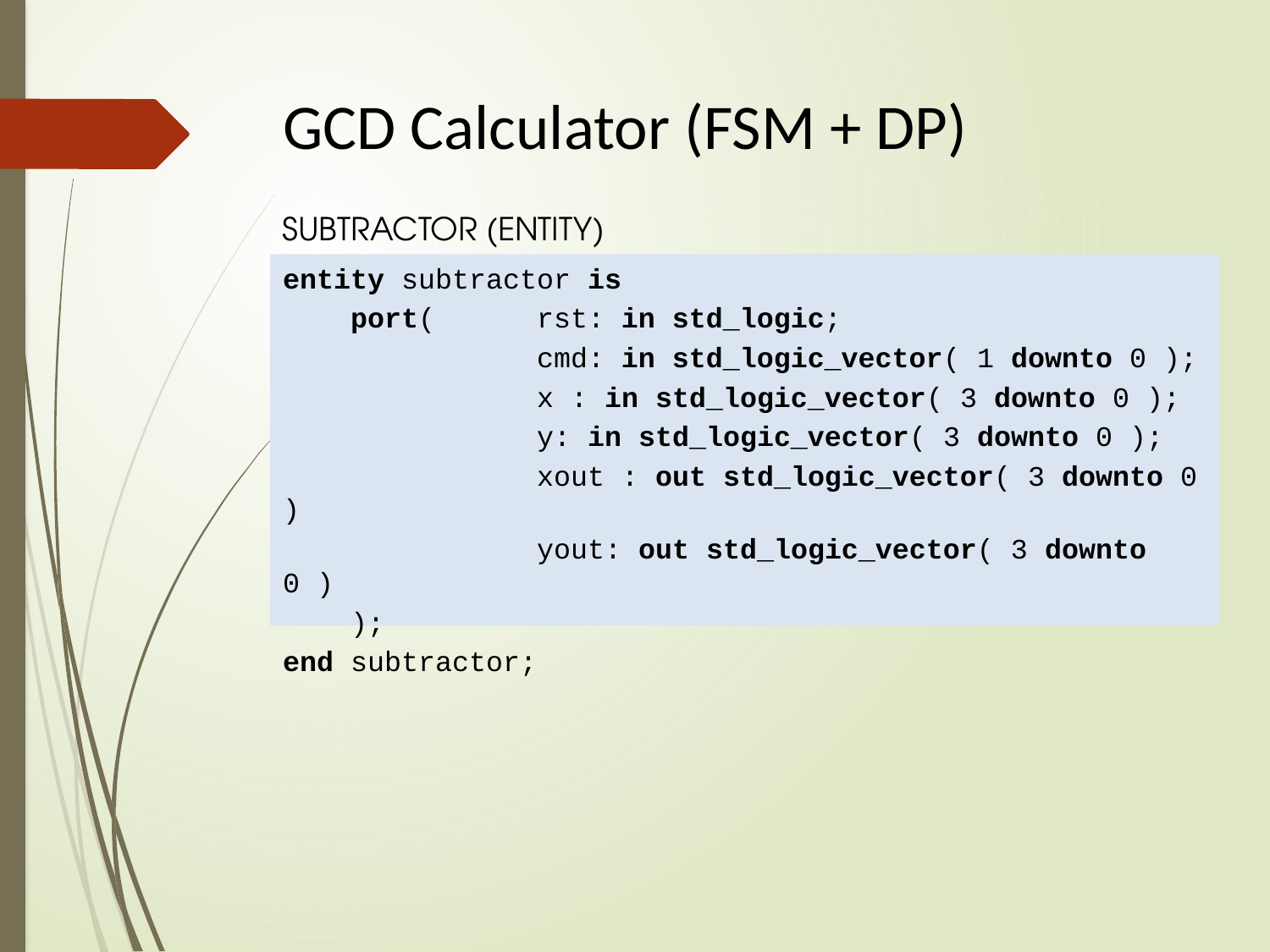

# GCD Calculator (FSM + DP)
SUBTRACTOR (ENTITY)
entity subtractor is
    port(	rst: in std_logic;
		cmd: in std_logic_vector( 1 downto 0 );
		x : in std_logic_vector( 3 downto 0 );
		y: in std_logic_vector( 3 downto 0 );
		xout : out std_logic_vector( 3 downto 0 )
		yout: out std_logic_vector( 3 downto 0 )
    );
end subtractor;